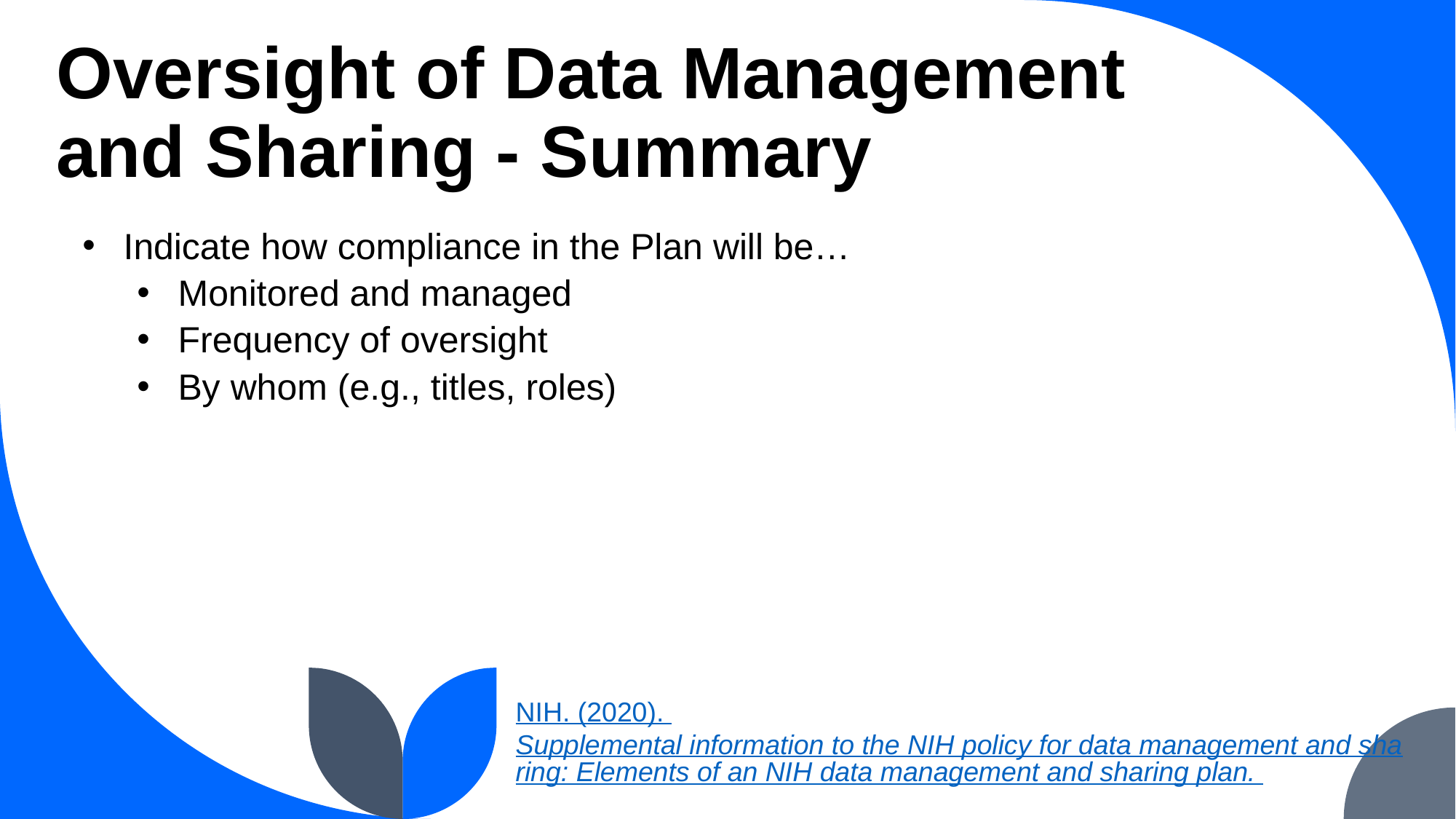

# Oversight of Data Management and Sharing - Summary
Indicate how compliance in the Plan will be…
Monitored and managed
Frequency of oversight
By whom (e.g., titles, roles)

NIH. (2020). Supplemental information to the NIH policy for data management and sharing: Elements of an NIH data management and sharing plan.